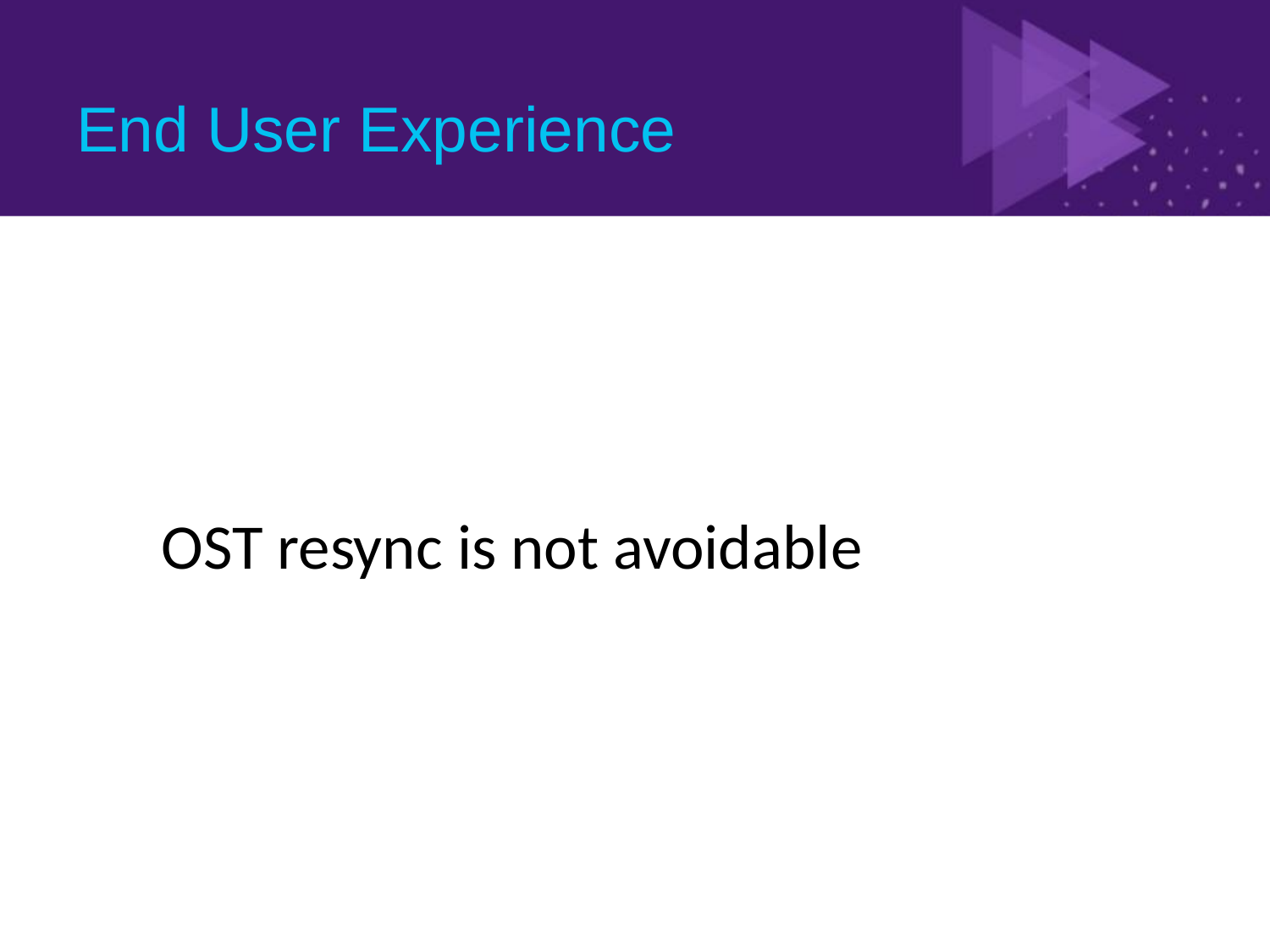

# End User Experience
Admin needs to distribute new passwords to end users (using mail/prints )
Users creates their profile using new passwords
All mail is downloaded from the cloud mailbox
OST resync is not avoidable